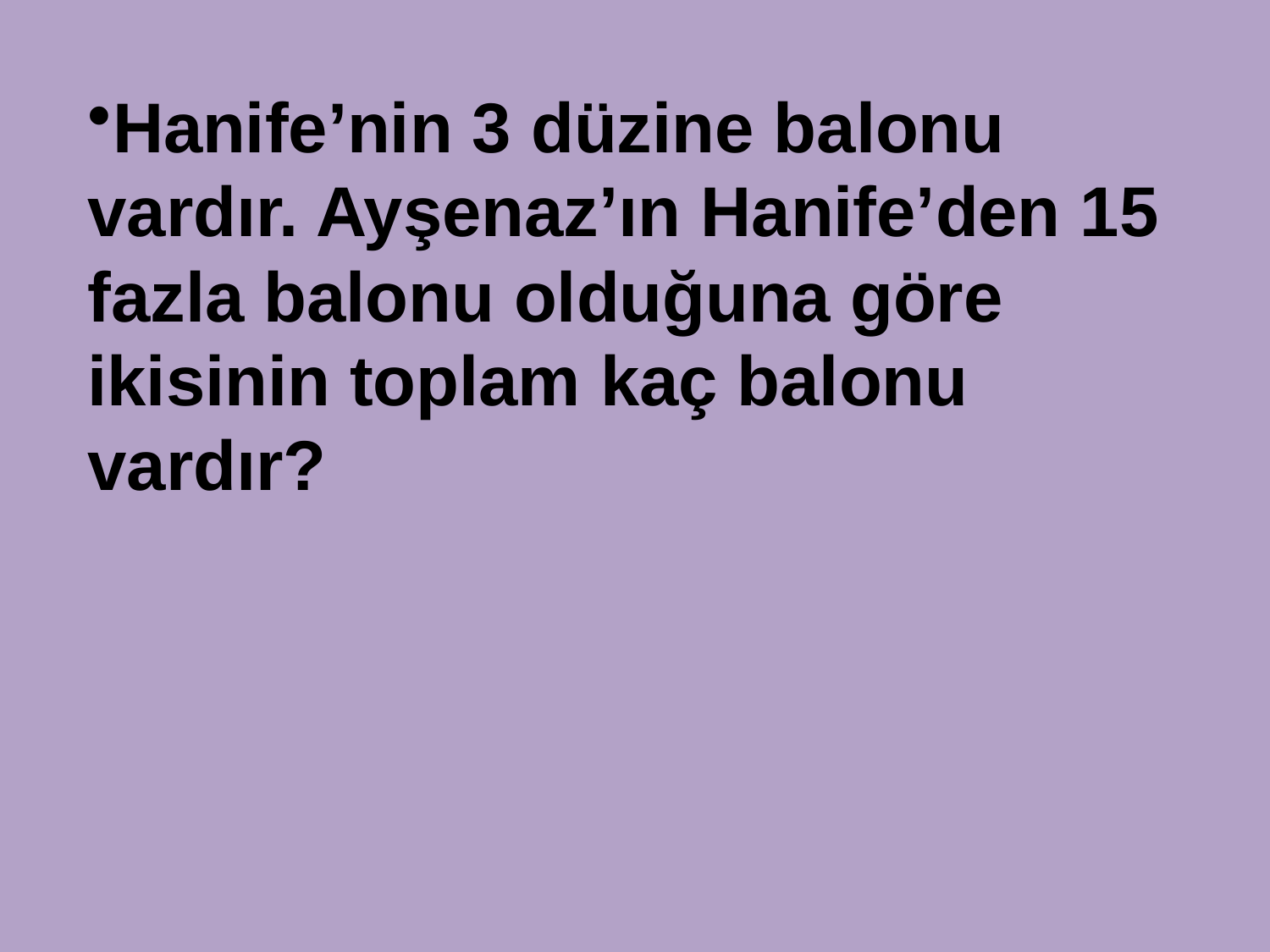

Hanife’nin 3 düzine balonu vardır. Ayşenaz’ın Hanife’den 15 fazla balonu olduğuna göre ikisinin toplam kaç balonu vardır?